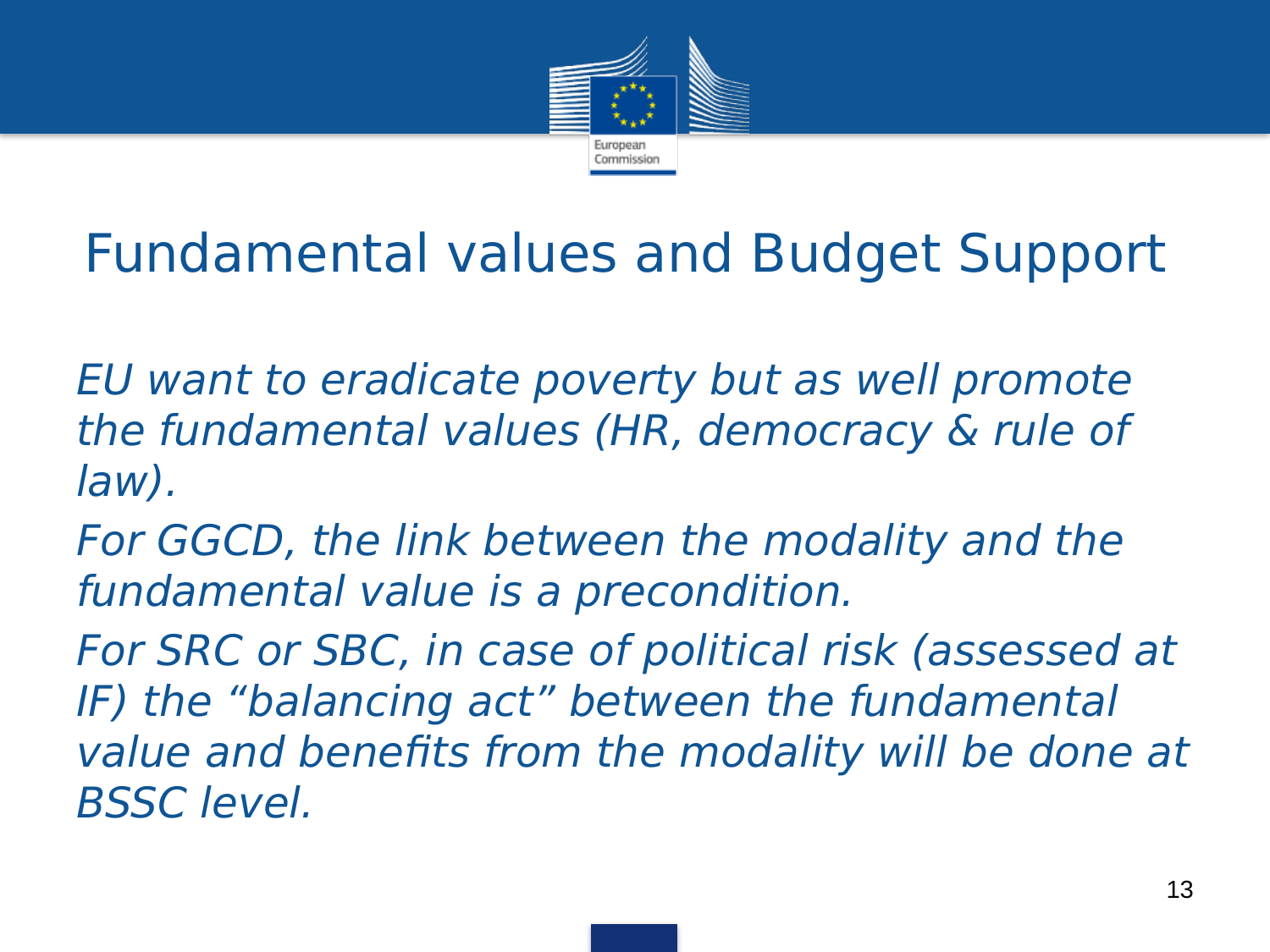

# Fundamental values and Budget Support
EU want to eradicate poverty but as well promote the fundamental values (HR, democracy & rule of law).
For GGCD, the link between the modality and the fundamental value is a precondition.
For SRC or SBC, in case of political risk (assessed at IF) the “balancing act” between the fundamental value and benefits from the modality will be done at BSSC level.

13